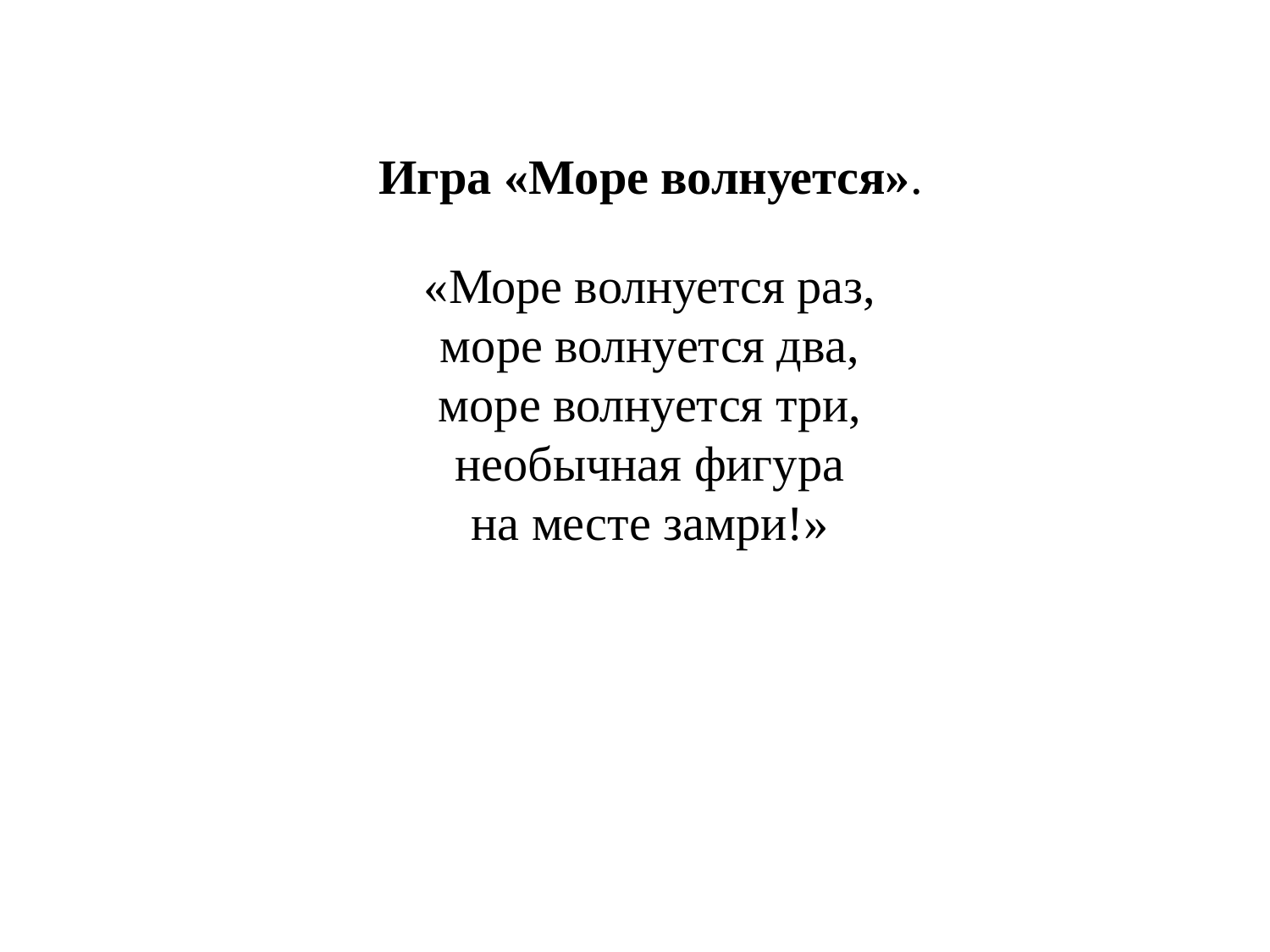

Игра «Море волнуется».

«Море волнуется раз,
море волнуется два,
море волнуется три,
необычная фигура на месте замри!»